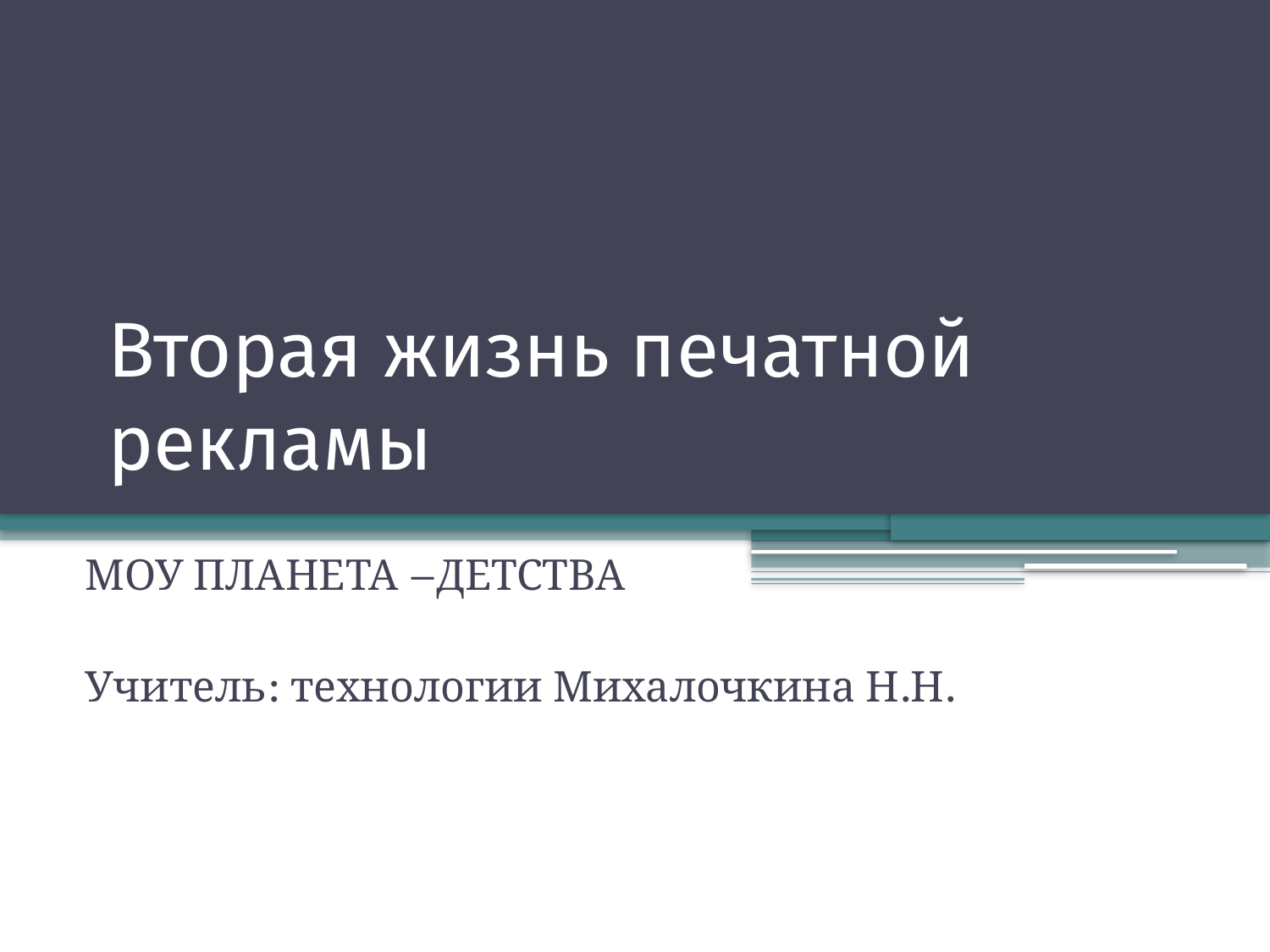

# Вторая жизнь печатной рекламы
МОУ ПЛАНЕТА –ДЕТСТВА

Учитель: технологии Михалочкина Н.Н.